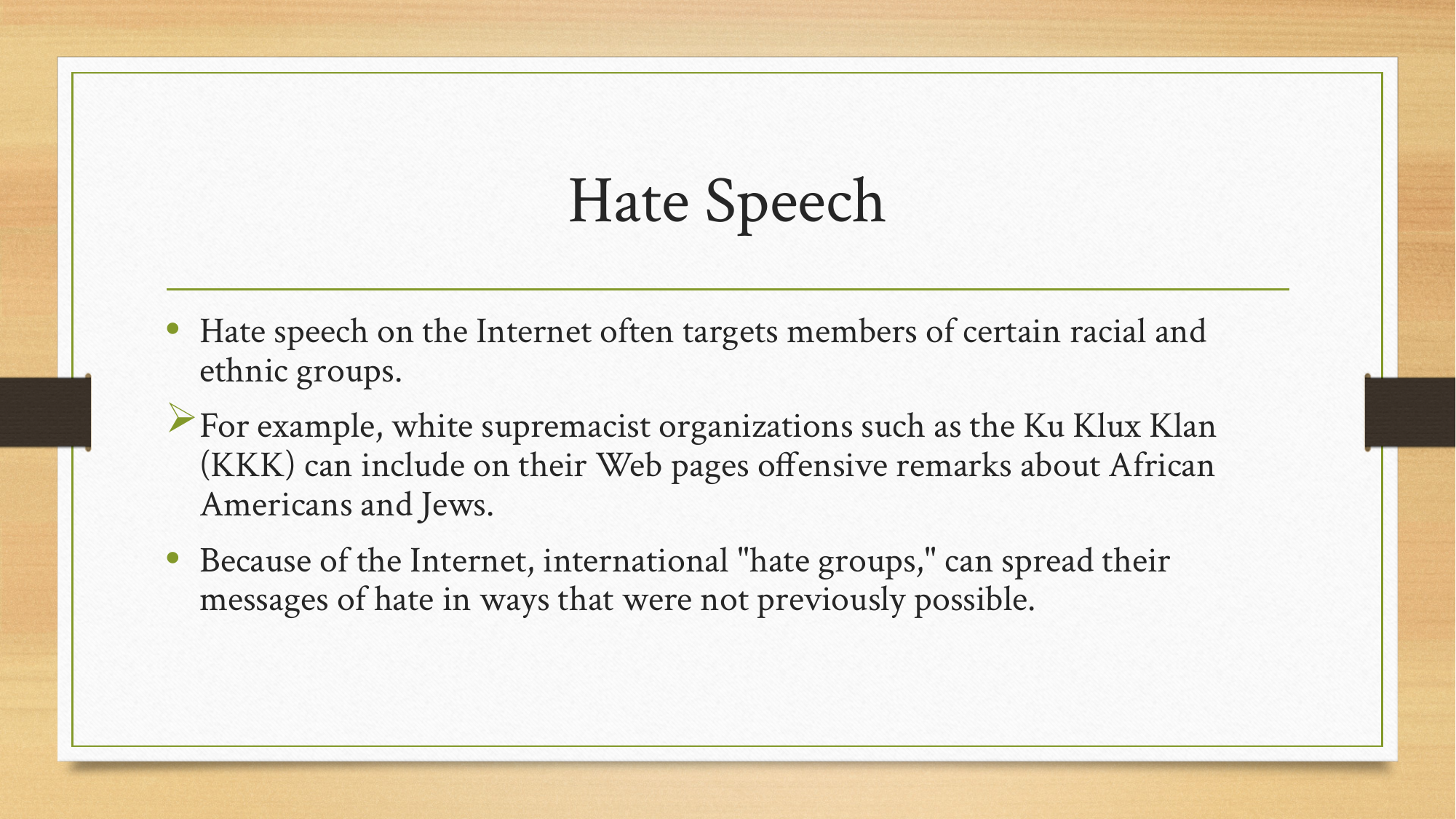

# Hate Speech
Hate speech on the Internet often targets members of certain racial and ethnic groups.
For example, white supremacist organizations such as the Ku Klux Klan (KKK) can include on their Web pages offensive remarks about African Americans and Jews.
Because of the Internet, international "hate groups," can spread their messages of hate in ways that were not previously possible.